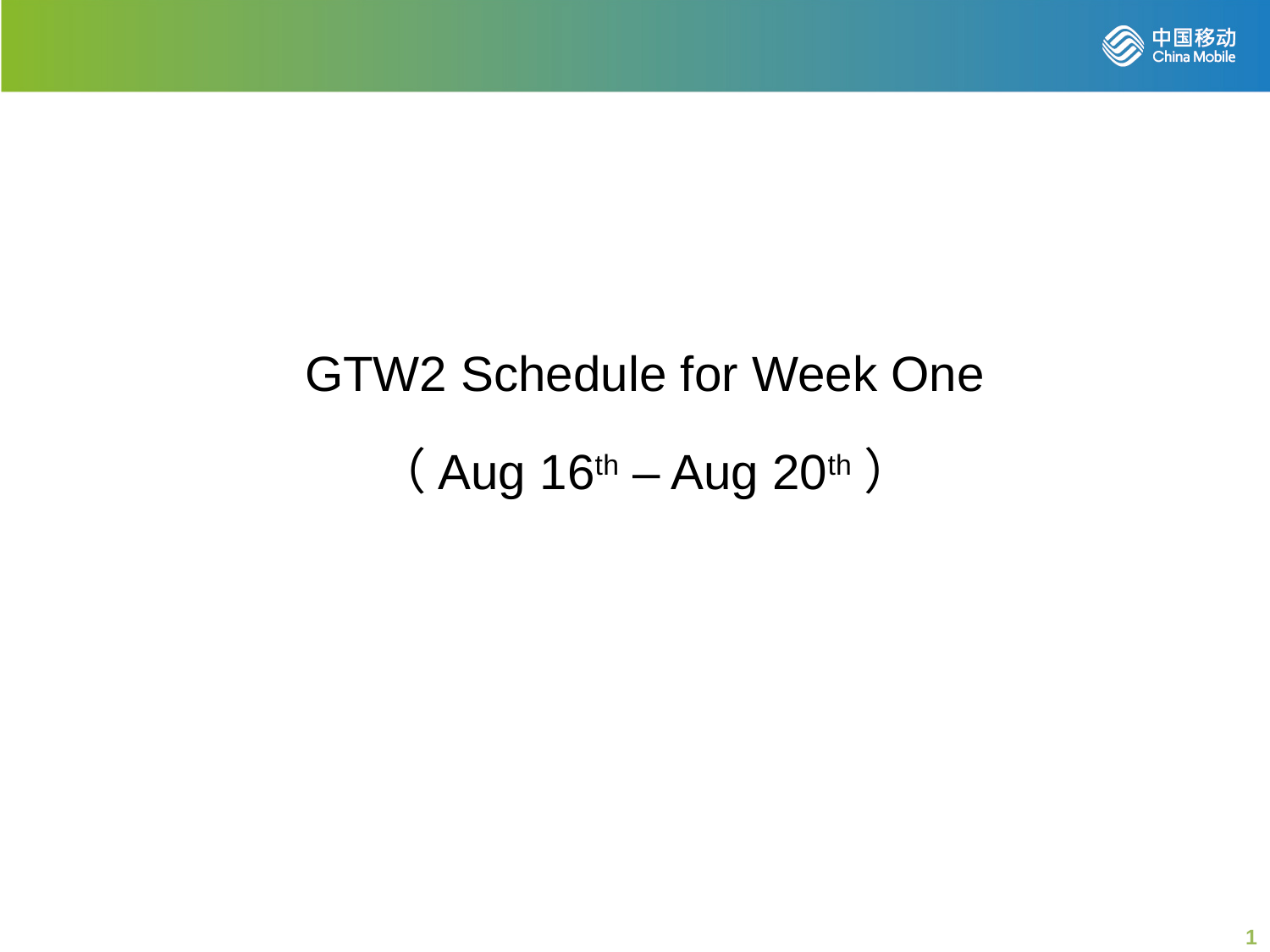

GTW2 Schedule for Week One
（Aug 16th – Aug 20th）